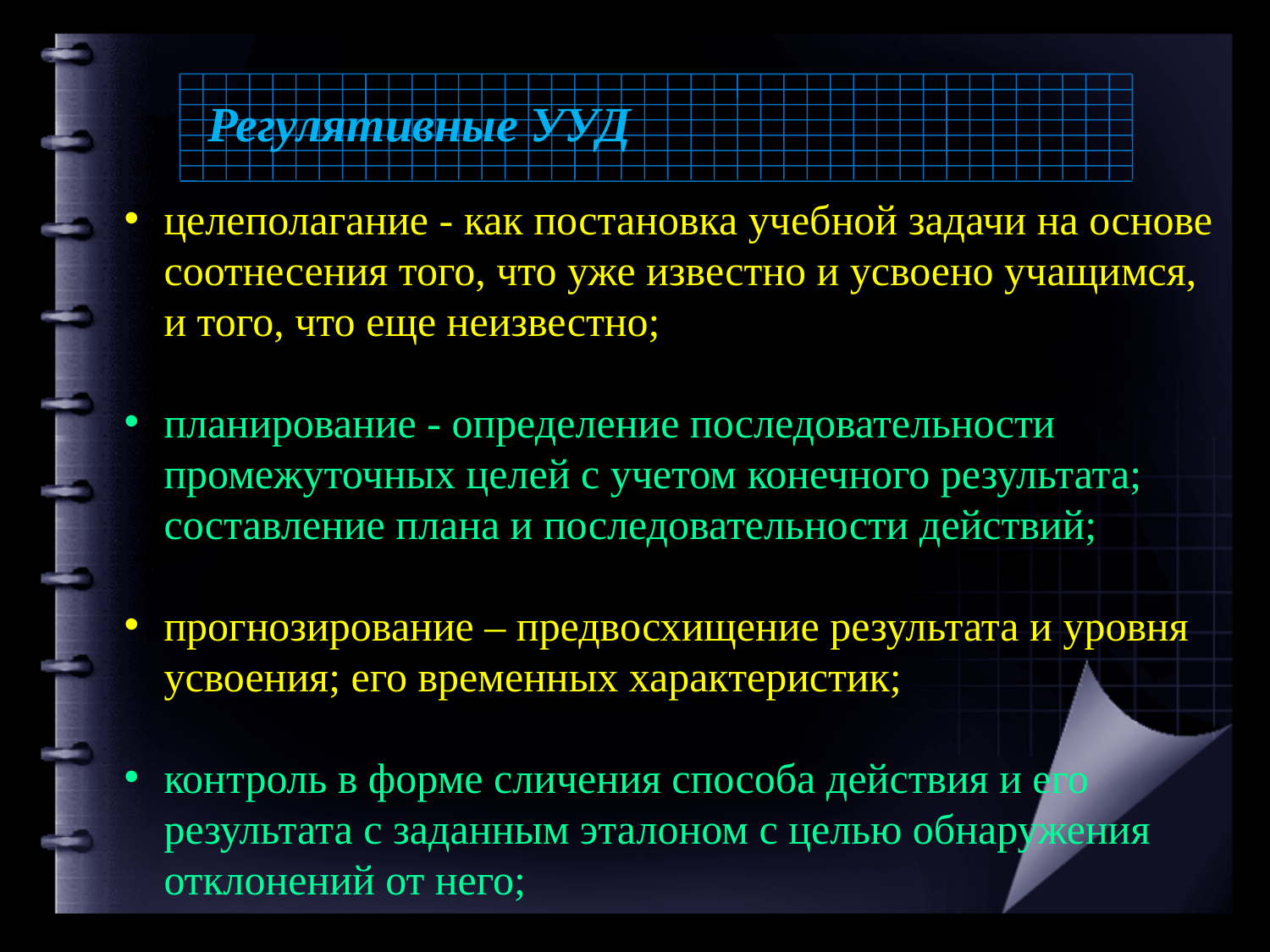

Регулятивные УУД
целеполагание - как постановка учебной задачи на основе соотнесения того, что уже известно и усвоено учащимся, и того, что еще неизвестно;

планирование - определение последовательности промежуточных целей с учетом конечного результата; составление плана и последовательности действий;

прогнозирование – предвосхищение результата и уровня усвоения; его временных характеристик;

контроль в форме сличения способа действия и его результата с заданным эталоном с целью обнаружения отклонений от него;